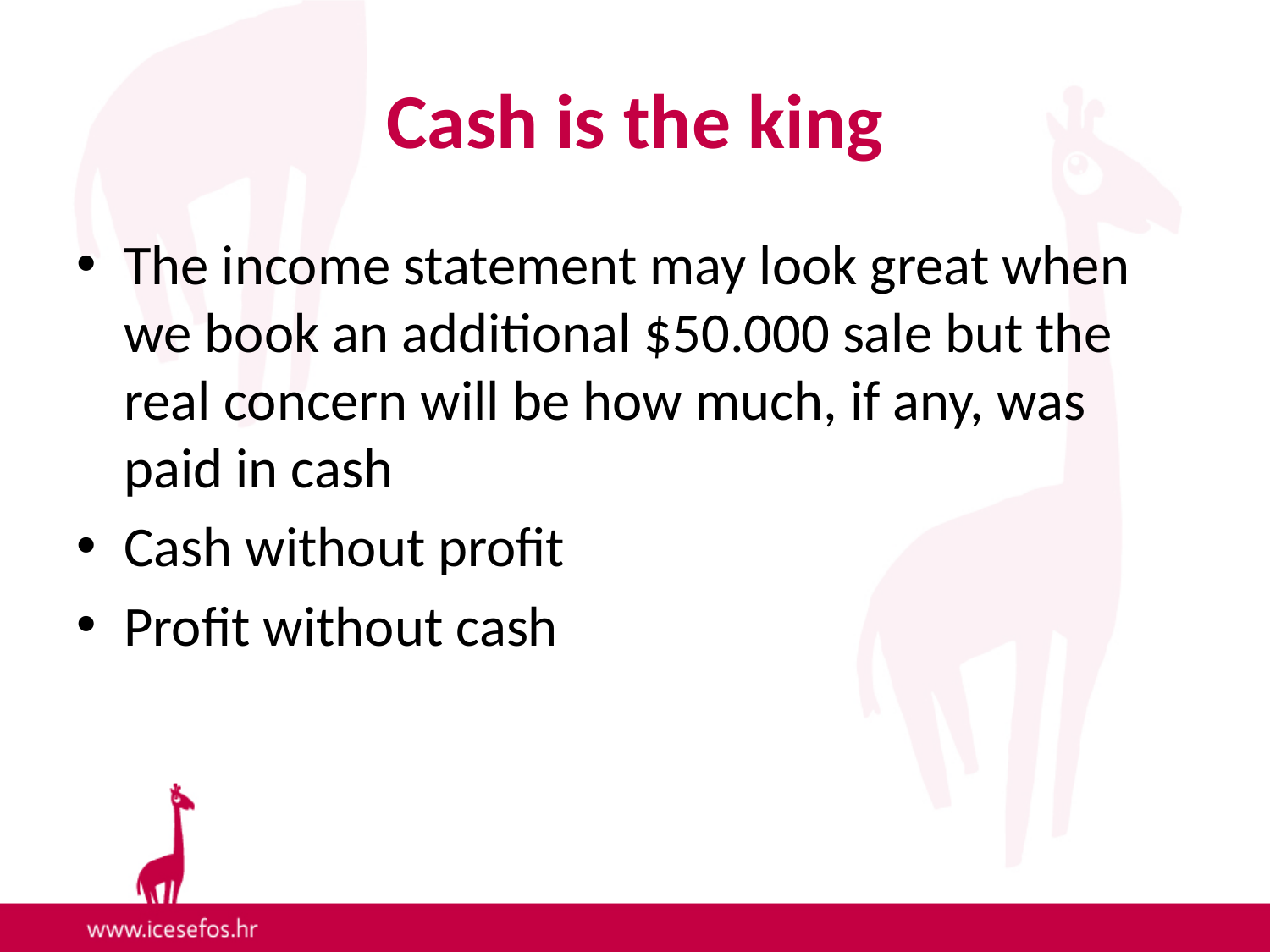

# Cash is the king
The income statement may look great when we book an additional $50.000 sale but the real concern will be how much, if any, was paid in cash
Cash without profit
Profit without cash